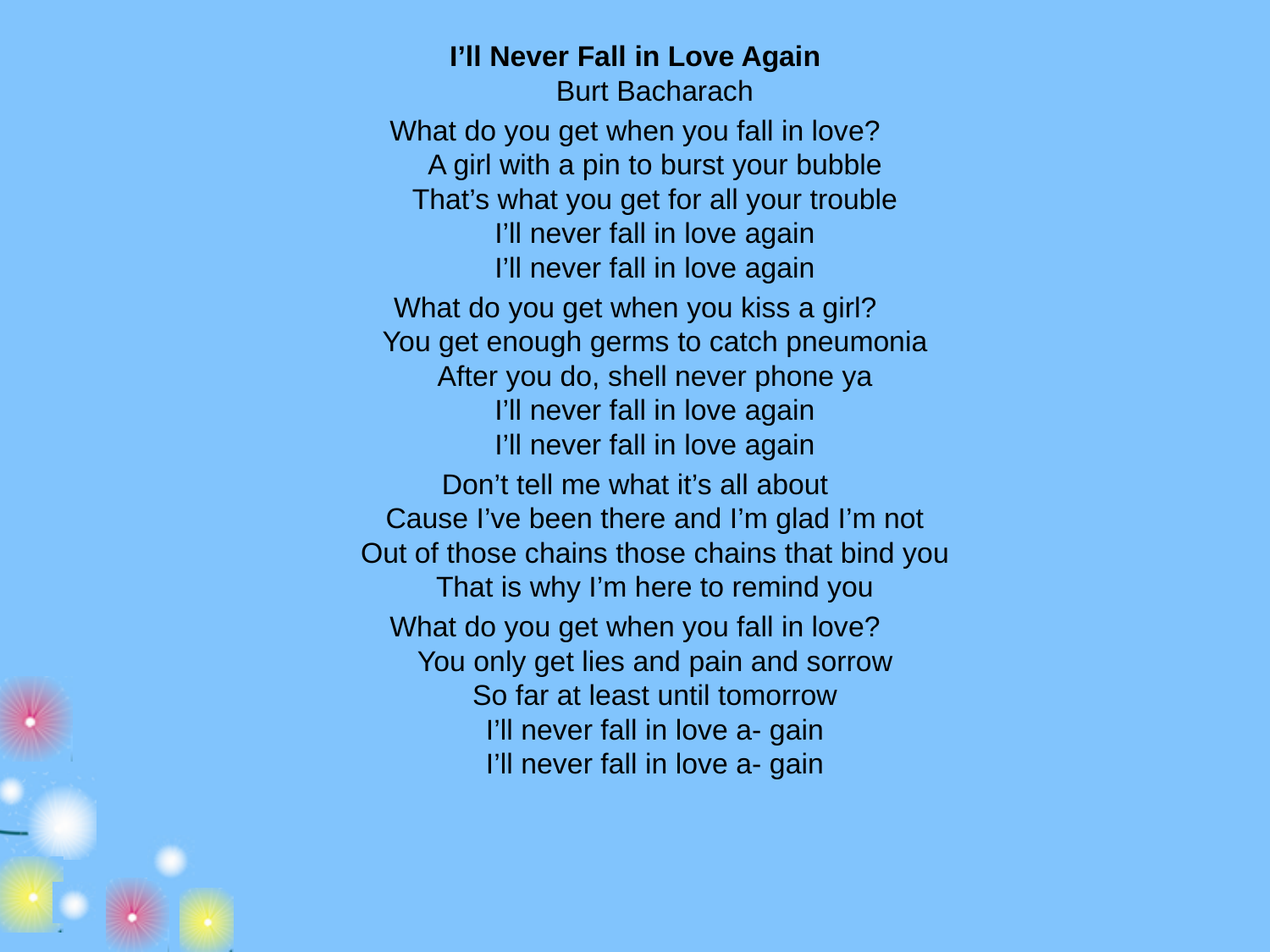

I’ll Never Fall in Love Again
Burt Bacharach
What do you get when you fall in love?
A girl with a pin to burst your bubble
That’s what you get for all your trouble
I’ll never fall in love again
I’ll never fall in love again
What do you get when you kiss a girl?
You get enough germs to catch pneumonia
After you do, shell never phone ya
I’ll never fall in love again
I’ll never fall in love again
Don’t tell me what it’s all about
Cause I’ve been there and I’m glad I’m not
Out of those chains those chains that bind you
That is why I’m here to remind you
What do you get when you fall in love?
You only get lies and pain and sorrow
So far at least until tomorrow
I’ll never fall in love a- gain
I’ll never fall in love a- gain